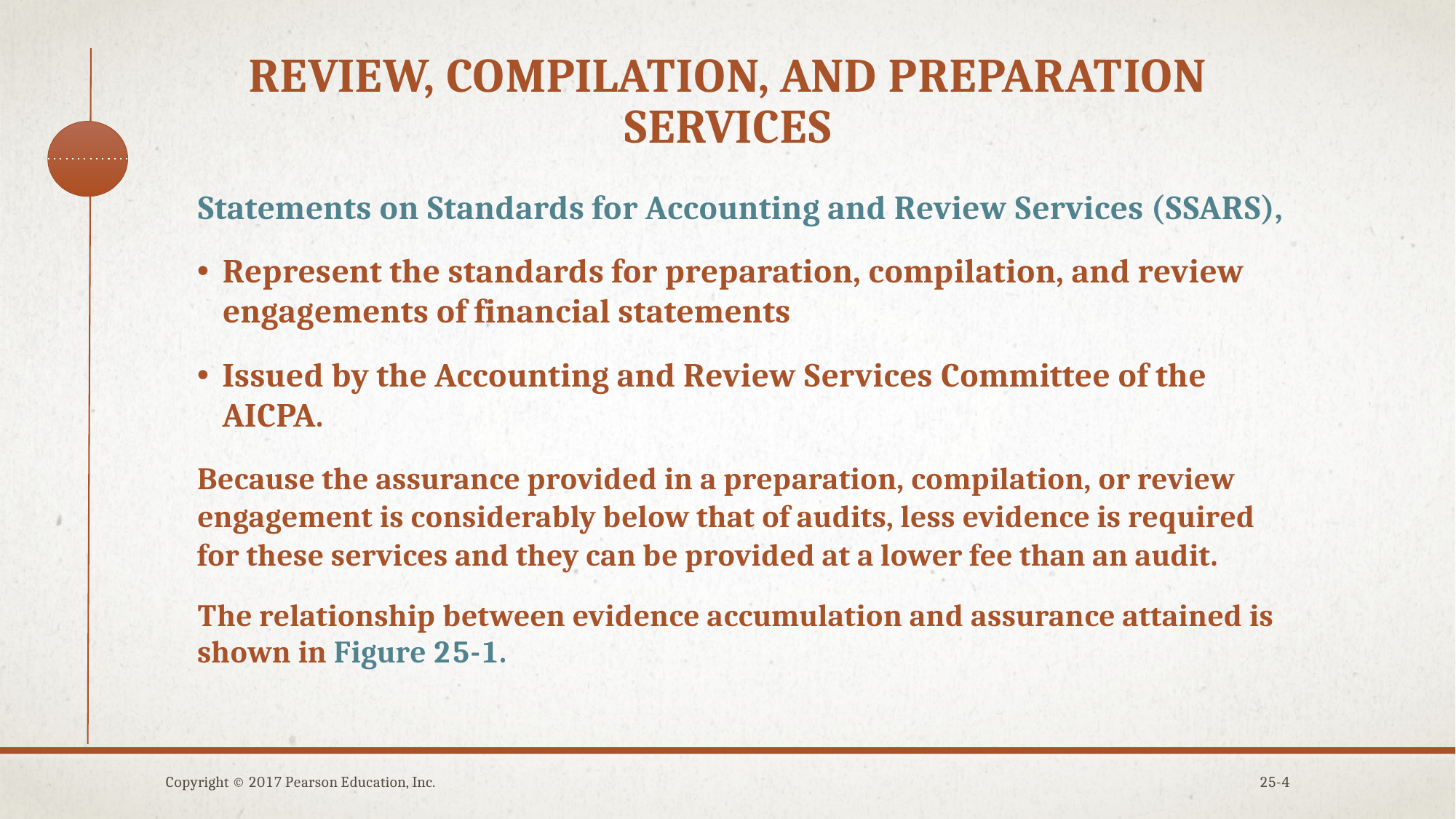

# Review, compilation, and preparation services

Statements on Standards for Accounting and Review Services (SSARS),
Represent the standards for preparation, compilation, and review engagements of financial statements
Issued by the Accounting and Review Services Committee of the AICPA.
Because the assurance provided in a preparation, compilation, or review engagement is considerably below that of audits, less evidence is required for these services and they can be provided at a lower fee than an audit.
The relationship between evidence accumulation and assurance attained is shown in Figure 25-1.
Copyright © 2017 Pearson Education, Inc.
25-4